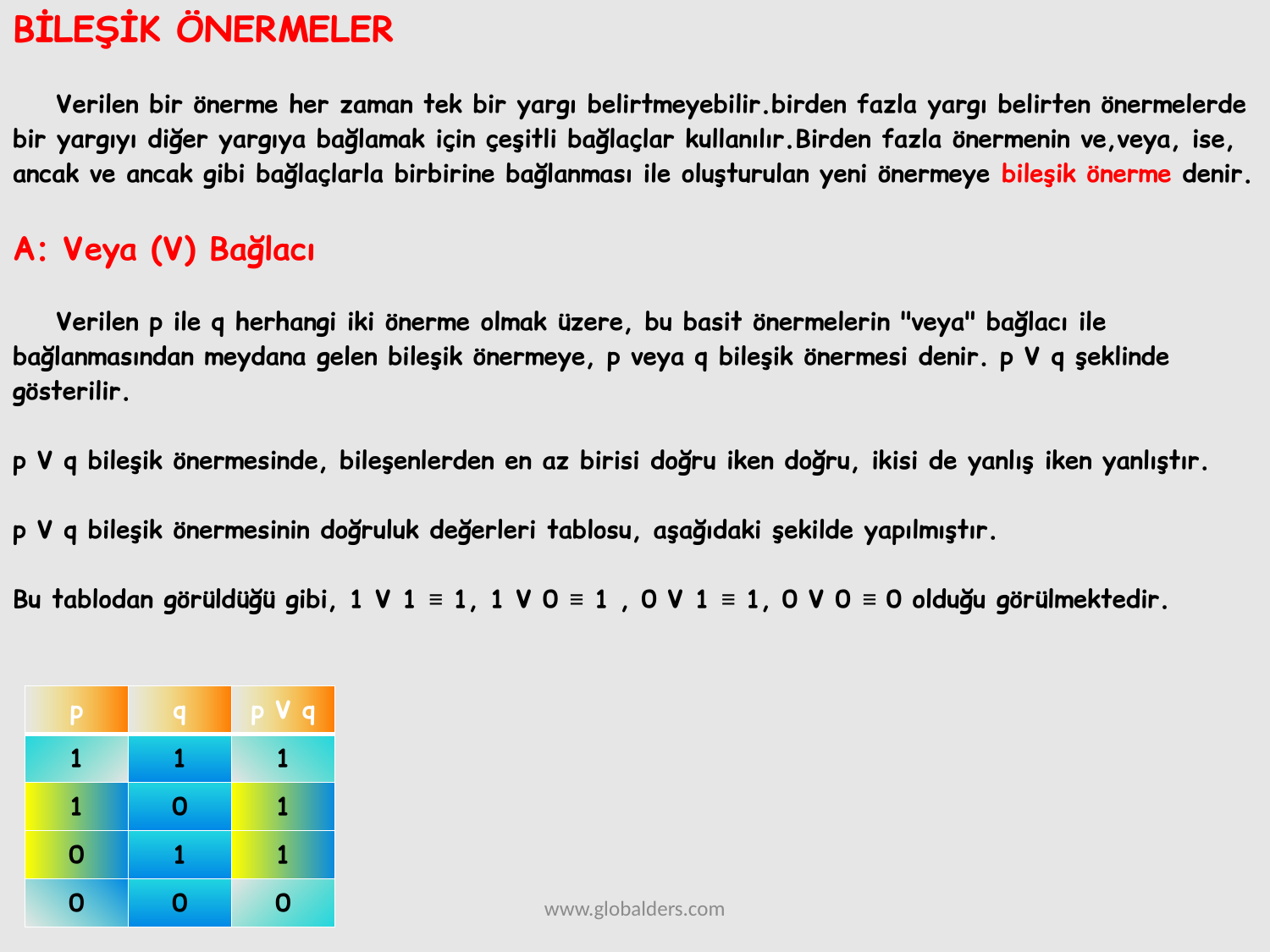

BİLEŞİK ÖNERMELER

    Verilen bir önerme her zaman tek bir yargı belirtmeyebilir.birden fazla yargı belirten önermelerde
bir yargıyı diğer yargıya bağlamak için çeşitli bağlaçlar kullanılır.Birden fazla önermenin ve,veya, ise,
ancak ve ancak gibi bağlaçlarla birbirine bağlanması ile oluşturulan yeni önermeye bileşik önerme denir.

A: Veya (V) Bağlacı

    Verilen p ile q herhangi iki önerme olmak üzere, bu basit önermelerin "veya" bağlacı ile
bağlanmasından meydana gelen bileşik önermeye, p veya q bileşik önermesi denir. p V q şeklinde
gösterilir.

p V q bileşik önermesinde, bileşenlerden en az birisi doğru iken doğru, ikisi de yanlış iken yanlıştır.

p V q bileşik önermesinin doğruluk değerleri tablosu, aşağıdaki şekilde yapılmıştır.

Bu tablodan görüldüğü gibi, 1 V 1 ≡ 1, 1 V 0 ≡ 1 , 0 V 1 ≡ 1, 0 V 0 ≡ 0 olduğu görülmektedir.
| p | q | p V q |
| --- | --- | --- |
| 1 | 1 | 1 |
| 1 | 0 | 1 |
| 0 | 1 | 1 |
| 0 | 0 | 0 |
www.globalders.com